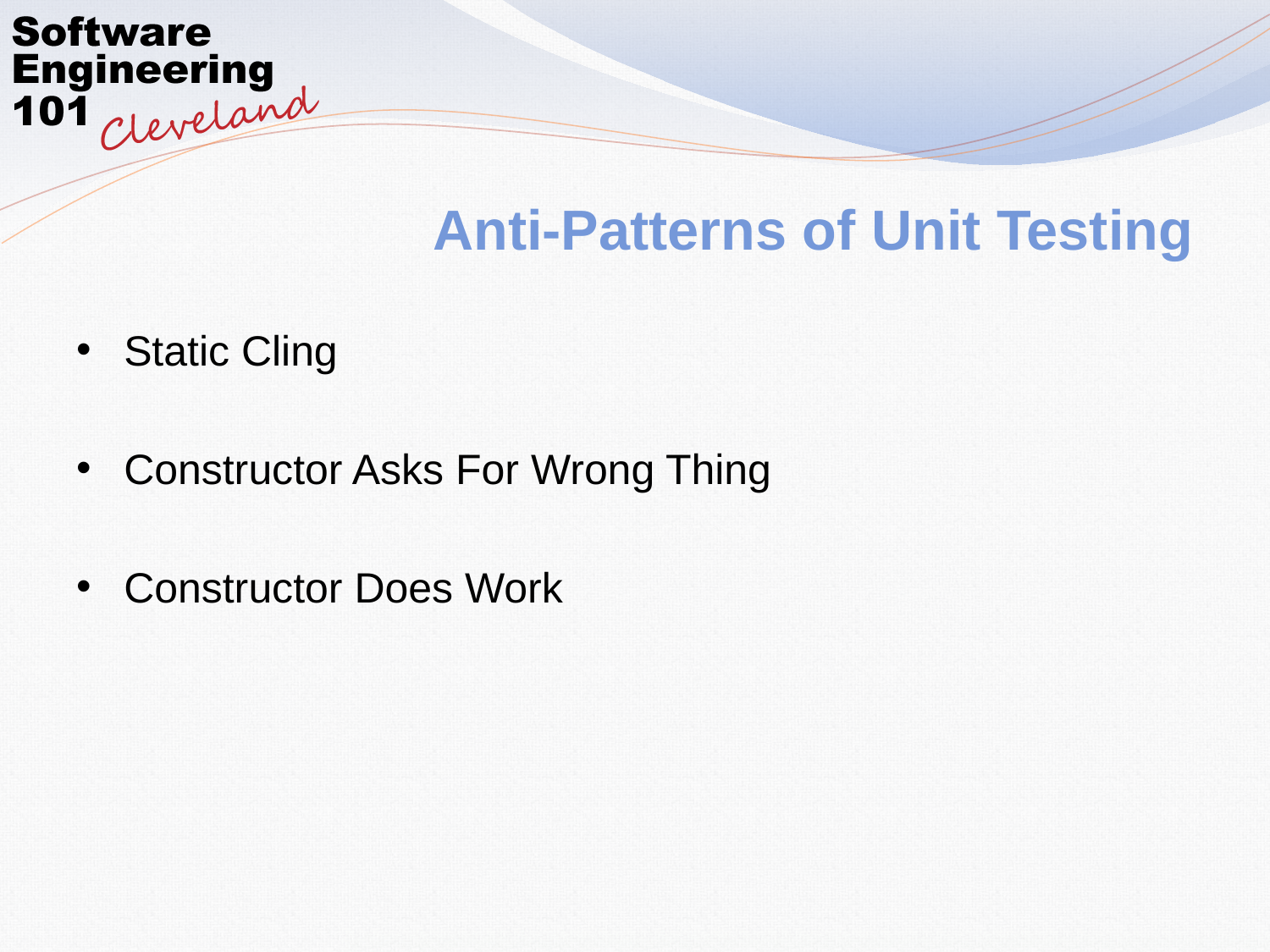

# Anti-Patterns of Unit Testing
Static Cling

Constructor Asks For Wrong Thing

Constructor Does Work